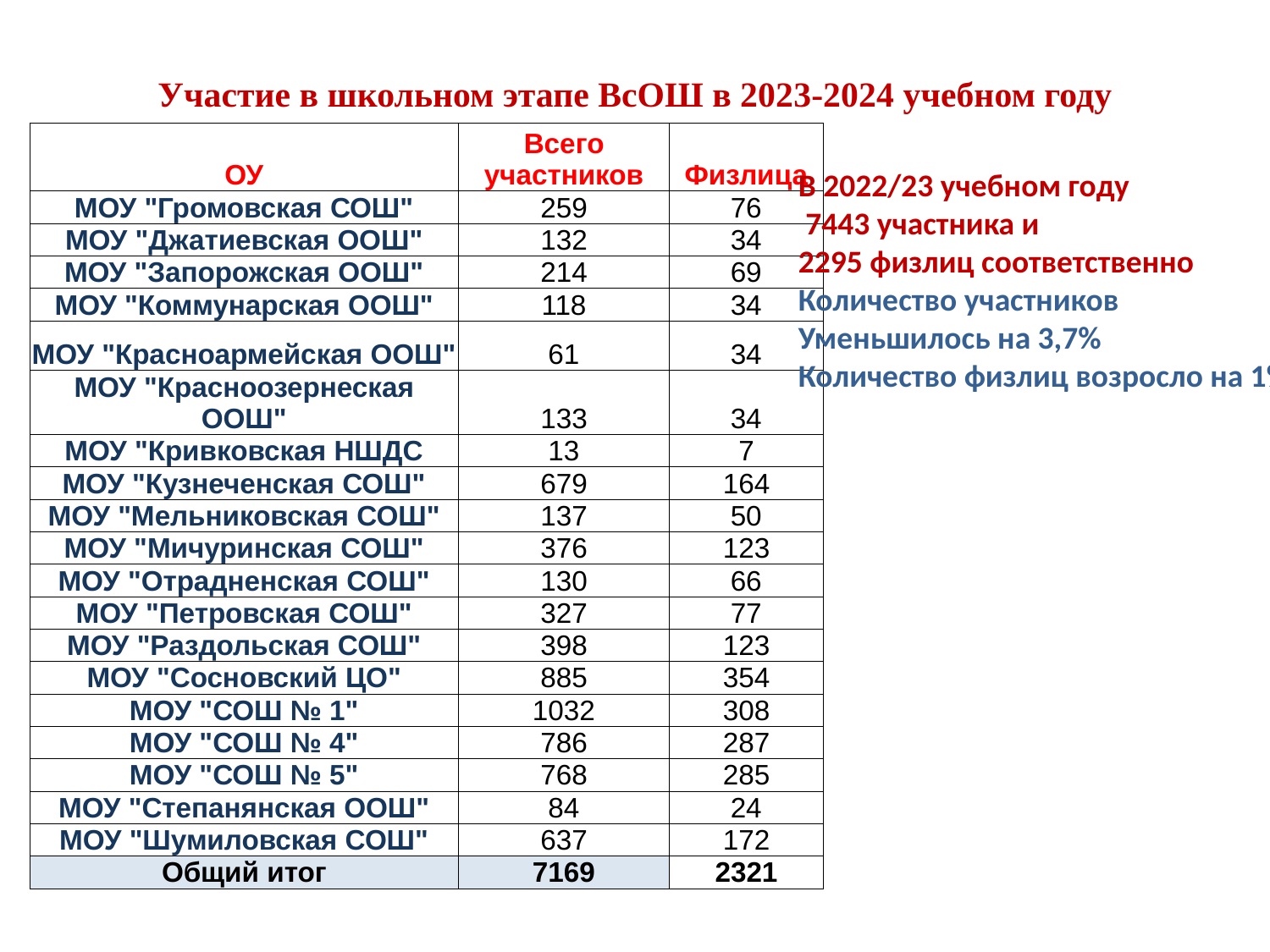

# Участие в школьном этапе ВсОШ в 2023-2024 учебном году
| ОУ | Всего участников | Физлица |
| --- | --- | --- |
| МОУ "Громовская СОШ" | 259 | 76 |
| МОУ "Джатиевская ООШ" | 132 | 34 |
| МОУ "Запорожская ООШ" | 214 | 69 |
| МОУ "Коммунарская ООШ" | 118 | 34 |
| МОУ "Красноармейская ООШ" | 61 | 34 |
| МОУ "Красноозернеская ООШ" | 133 | 34 |
| МОУ "Кривковская НШДС | 13 | 7 |
| МОУ "Кузнеченская СОШ" | 679 | 164 |
| МОУ "Мельниковская СОШ" | 137 | 50 |
| МОУ "Мичуринская СОШ" | 376 | 123 |
| МОУ "Отрадненская СОШ" | 130 | 66 |
| МОУ "Петровская СОШ" | 327 | 77 |
| МОУ "Раздольская СОШ" | 398 | 123 |
| МОУ "Сосновский ЦО" | 885 | 354 |
| МОУ "СОШ № 1" | 1032 | 308 |
| МОУ "СОШ № 4" | 786 | 287 |
| МОУ "СОШ № 5" | 768 | 285 |
| МОУ "Степанянская ООШ" | 84 | 24 |
| МОУ "Шумиловская СОШ" | 637 | 172 |
| Общий итог | 7169 | 2321 |
В 2022/23 учебном году
 7443 участника и
2295 физлиц соответственно
Количество участников
Уменьшилось на 3,7%
Количество физлиц возросло на 1%